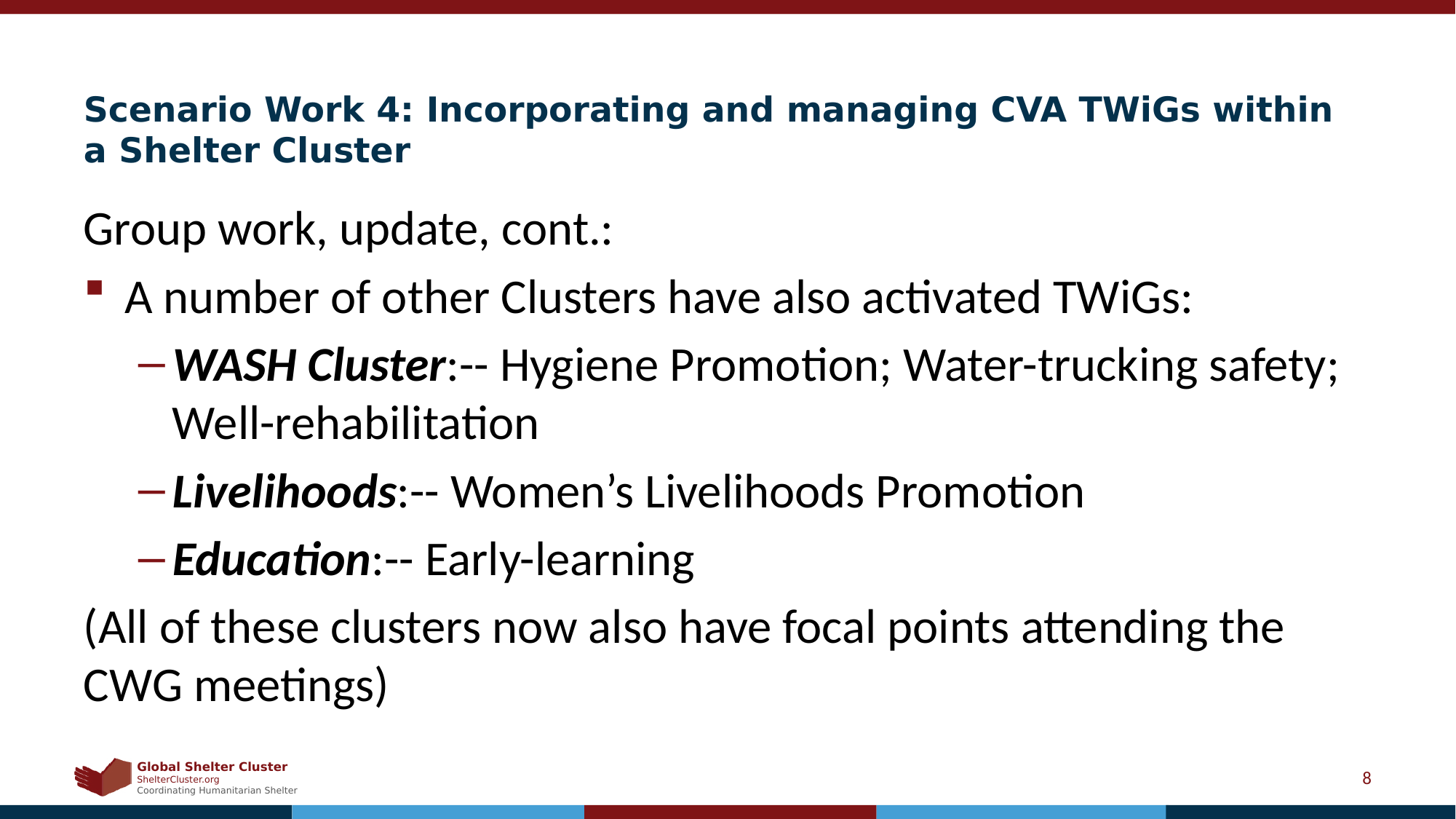

# Scenario Work 4: Incorporating and managing CVA TWiGs within a Shelter Cluster
Group work, update, cont.:
A number of other Clusters have also activated TWiGs:
WASH Cluster:-- Hygiene Promotion; Water-trucking safety; Well-rehabilitation
Livelihoods:-- Women’s Livelihoods Promotion
Education:-- Early-learning
(All of these clusters now also have focal points attending the CWG meetings)
8